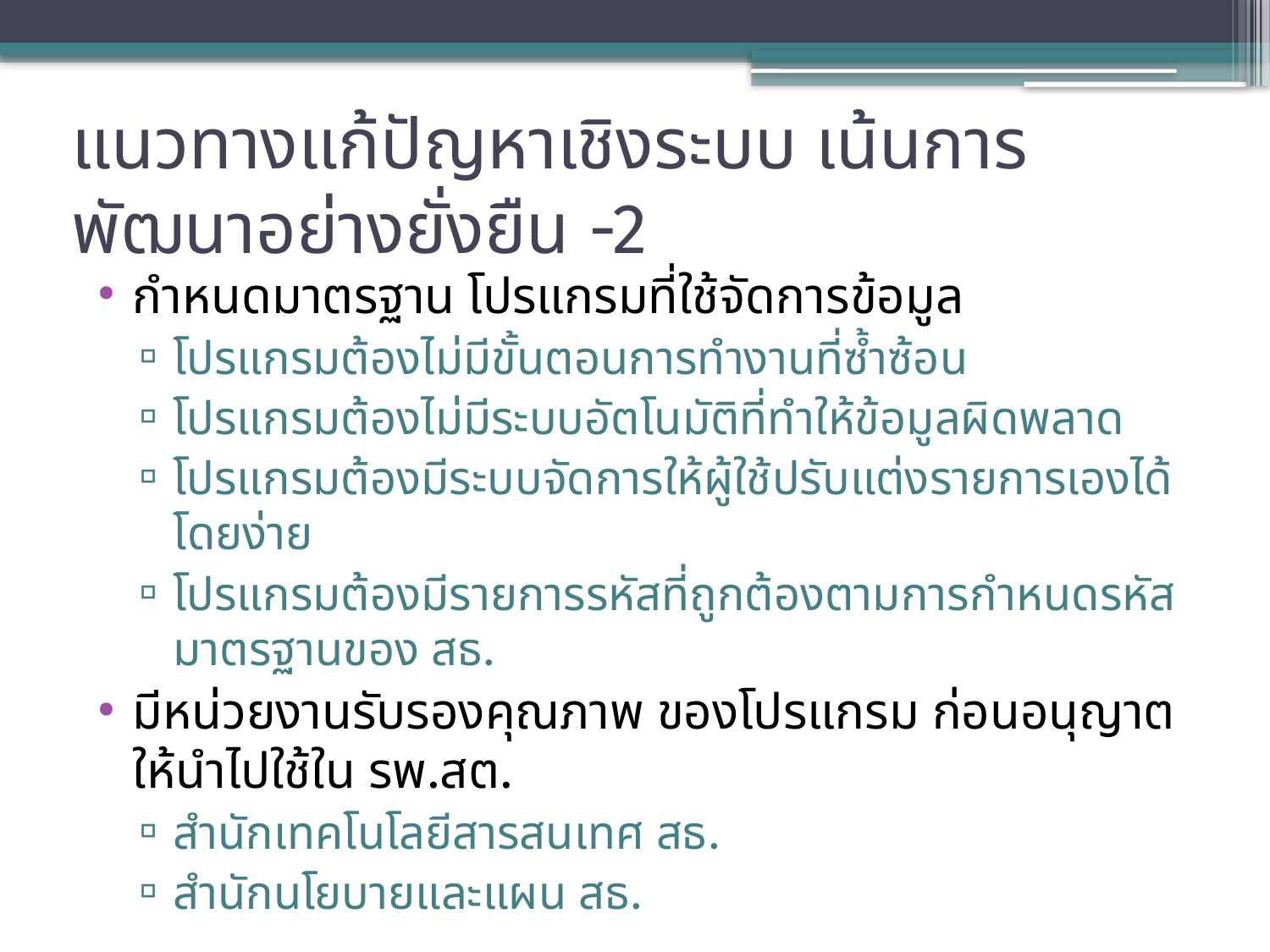

# แนวทางแก้ปัญหาเชิงระบบ เน้นการพัฒนาอย่างยั่งยืน -2
กำหนดมาตรฐาน โปรแกรมที่ใช้จัดการข้อมูล
โปรแกรมต้องไม่มีขั้นตอนการทำงานที่ซ้ำซ้อน
โปรแกรมต้องไม่มีระบบอัตโนมัติที่ทำให้ข้อมูลผิดพลาด
โปรแกรมต้องมีระบบจัดการให้ผู้ใช้ปรับแต่งรายการเองได้โดยง่าย
โปรแกรมต้องมีรายการรหัสที่ถูกต้องตามการกำหนดรหัสมาตรฐานของ สธ.
มีหน่วยงานรับรองคุณภาพ ของโปรแกรม ก่อนอนุญาตให้นำไปใช้ใน รพ.สต.
สำนักเทคโนโลยีสารสนเทศ สธ.
สำนักนโยบายและแผน สธ.